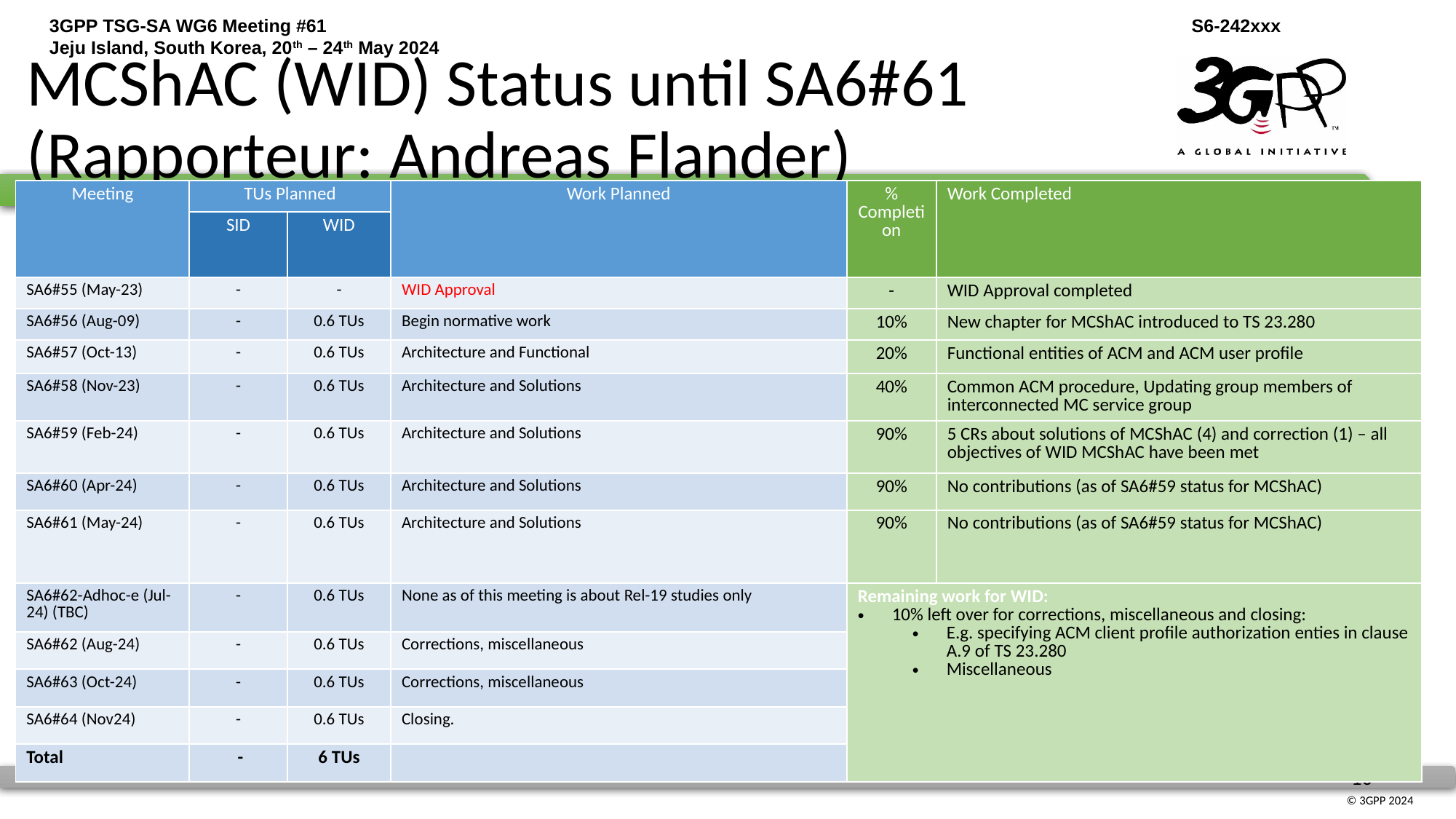

# MCShAC (WID) Status until SA6#61 (Rapporteur: Andreas Flander)
| Meeting | TUs Planned |  | Work Planned | % Completion | Work Completed |
| --- | --- | --- | --- | --- | --- |
|  | SID | WID |  |  |  |
| SA6#55 (May-23) | - | - | WID Approval | - | WID Approval completed |
| SA6#56 (Aug-09) | - | 0.6 TUs | Begin normative work | 10% | New chapter for MCShAC introduced to TS 23.280 |
| SA6#57 (Oct-13) | - | 0.6 TUs | Architecture and Functional | 20% | Functional entities of ACM and ACM user profile |
| SA6#58 (Nov-23) | - | 0.6 TUs | Architecture and Solutions | 40% | Common ACM procedure, Updating group members of interconnected MC service group |
| SA6#59 (Feb-24) | - | 0.6 TUs | Architecture and Solutions | 90% | 5 CRs about solutions of MCShAC (4) and correction (1) – all objectives of WID MCShAC have been met |
| SA6#60 (Apr-24) | - | 0.6 TUs | Architecture and Solutions | 90% | No contributions (as of SA6#59 status for MCShAC) |
| SA6#61 (May-24) | - | 0.6 TUs | Architecture and Solutions | 90% | No contributions (as of SA6#59 status for MCShAC) |
| SA6#62-Adhoc-e (Jul-24) (TBC) | - | 0.6 TUs | None as of this meeting is about Rel-19 studies only | Remaining work for WID: 10% left over for corrections, miscellaneous and closing: E.g. specifying ACM client profile authorization enties in clause A.9 of TS 23.280 Miscellaneous |  |
| SA6#62 (Aug-24) | - | 0.6 TUs | Corrections, miscellaneous |  |  |
| SA6#63 (Oct-24) | - | 0.6 TUs | Corrections, miscellaneous |  |  |
| SA6#64 (Nov24) | - | 0.6 TUs | Closing. |  |  |
| Total | - | 6 TUs |  |  |  |